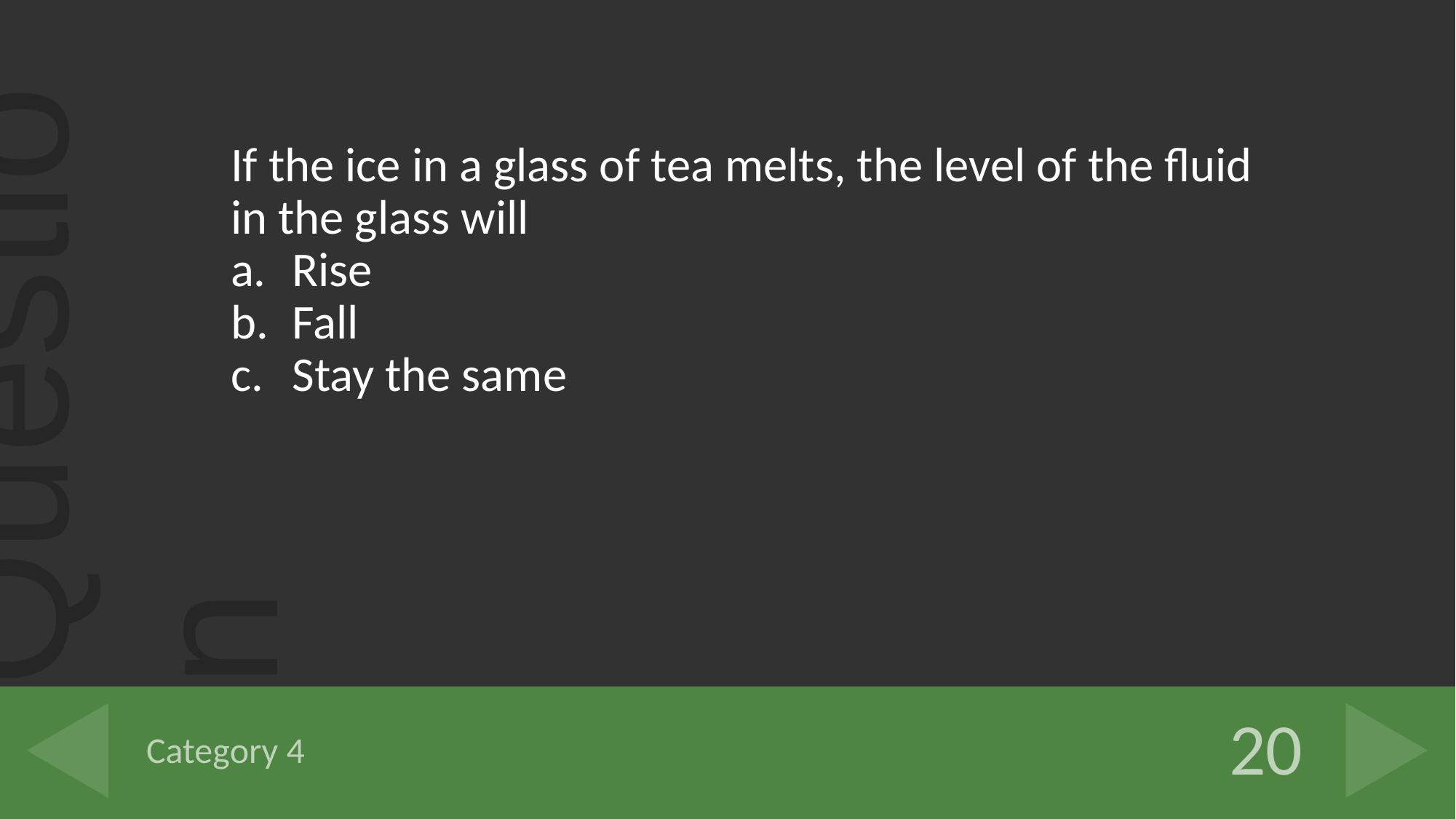

If the ice in a glass of tea melts, the level of the fluid in the glass will
Rise
Fall
Stay the same

# Category 4
20